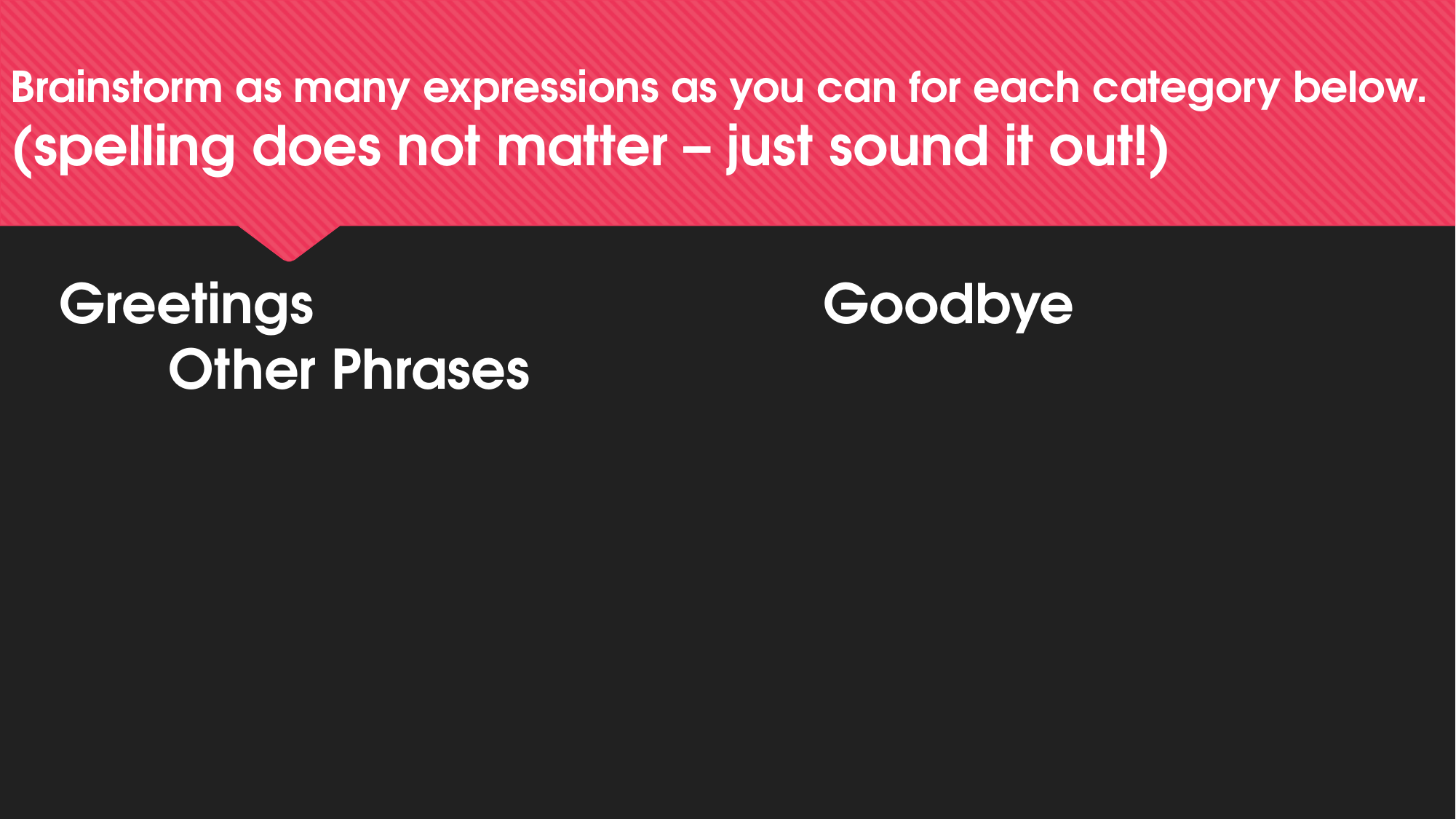

Brainstorm as many expressions as you can for each category below. (spelling does not matter – just sound it out!)

Greetings					Goodbye				Other Phrases